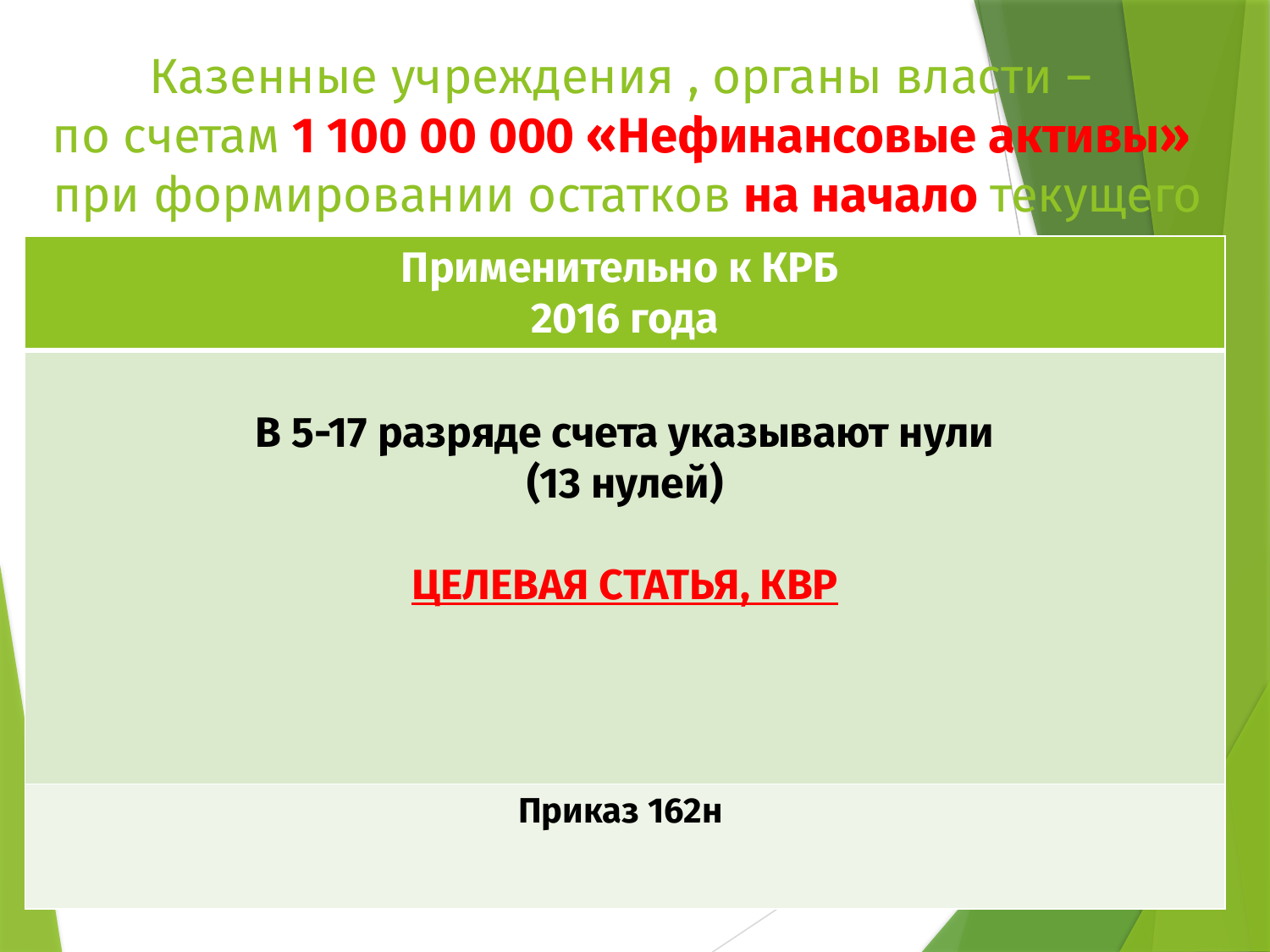

# Казенные учреждения , органы власти – по счетам 1 100 00 000 «Нефинансовые активы» при формировании остатков на начало текущего года
| Применительно к КРБ 2016 года |
| --- |
| В 5-17 разряде счета указывают нули (13 нулей) ЦЕЛЕВАЯ СТАТЬЯ, КВР |
| Приказ 162н |
gosbu.ru